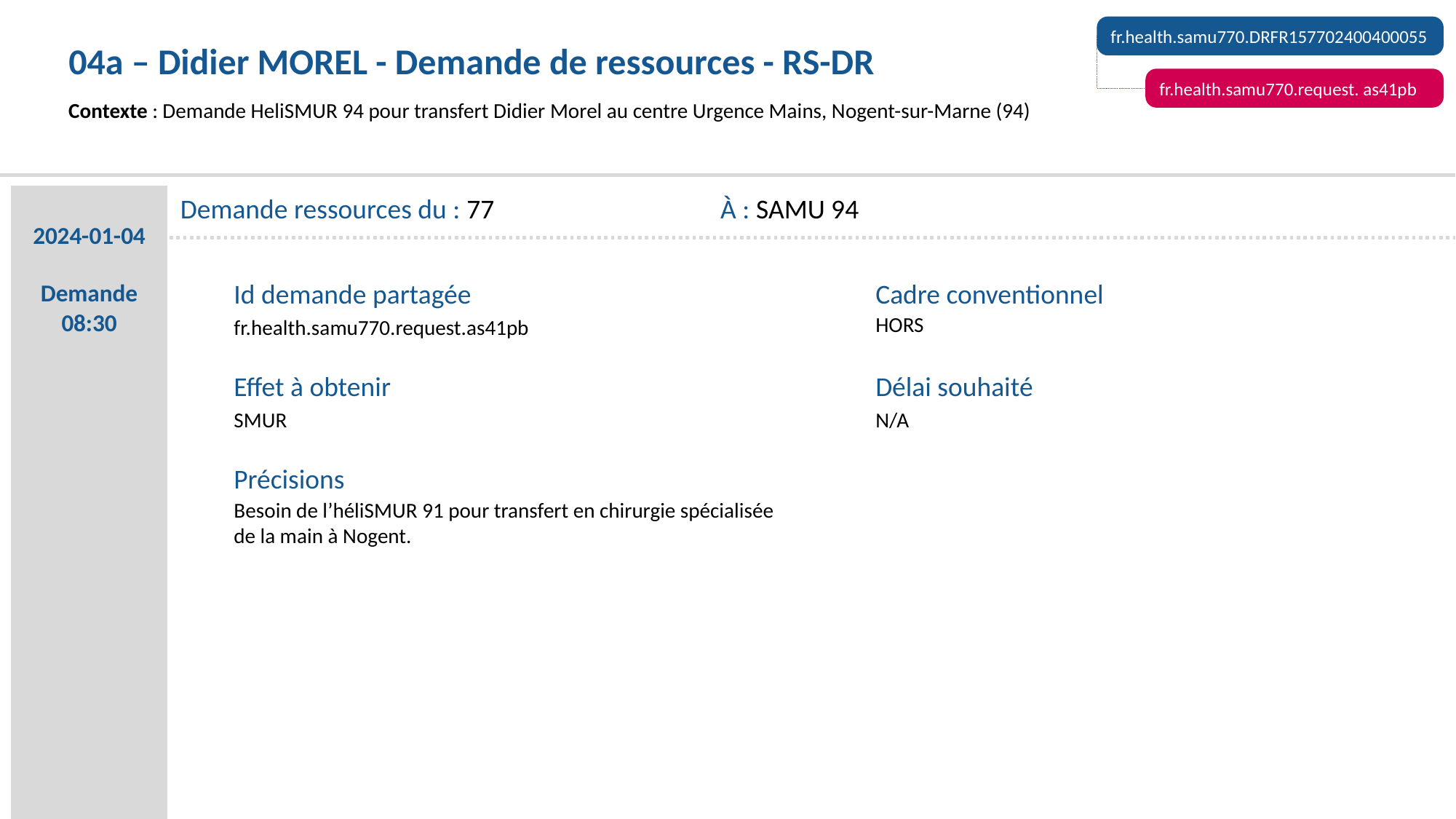

fr.health.samu770.DRFR157702400400055
04a – Didier MOREL - Demande de ressources - RS-DR
fr.health.samu770.request. as41pb
Contexte : Demande HeliSMUR 94 pour transfert Didier Morel au centre Urgence Mains, Nogent-sur-Marne (94)

2024-01-04

Demande 08:30

Demande ressources du : 77
À : SAMU 94
Cadre conventionnel
Id demande partagée
HORS
fr.health.samu770.request.as41pb
Effet à obtenir
Délai souhaité
SMUR
N/A
Précisions
Besoin de l’héliSMUR 91 pour transfert en chirurgie spécialisée de la main à Nogent.